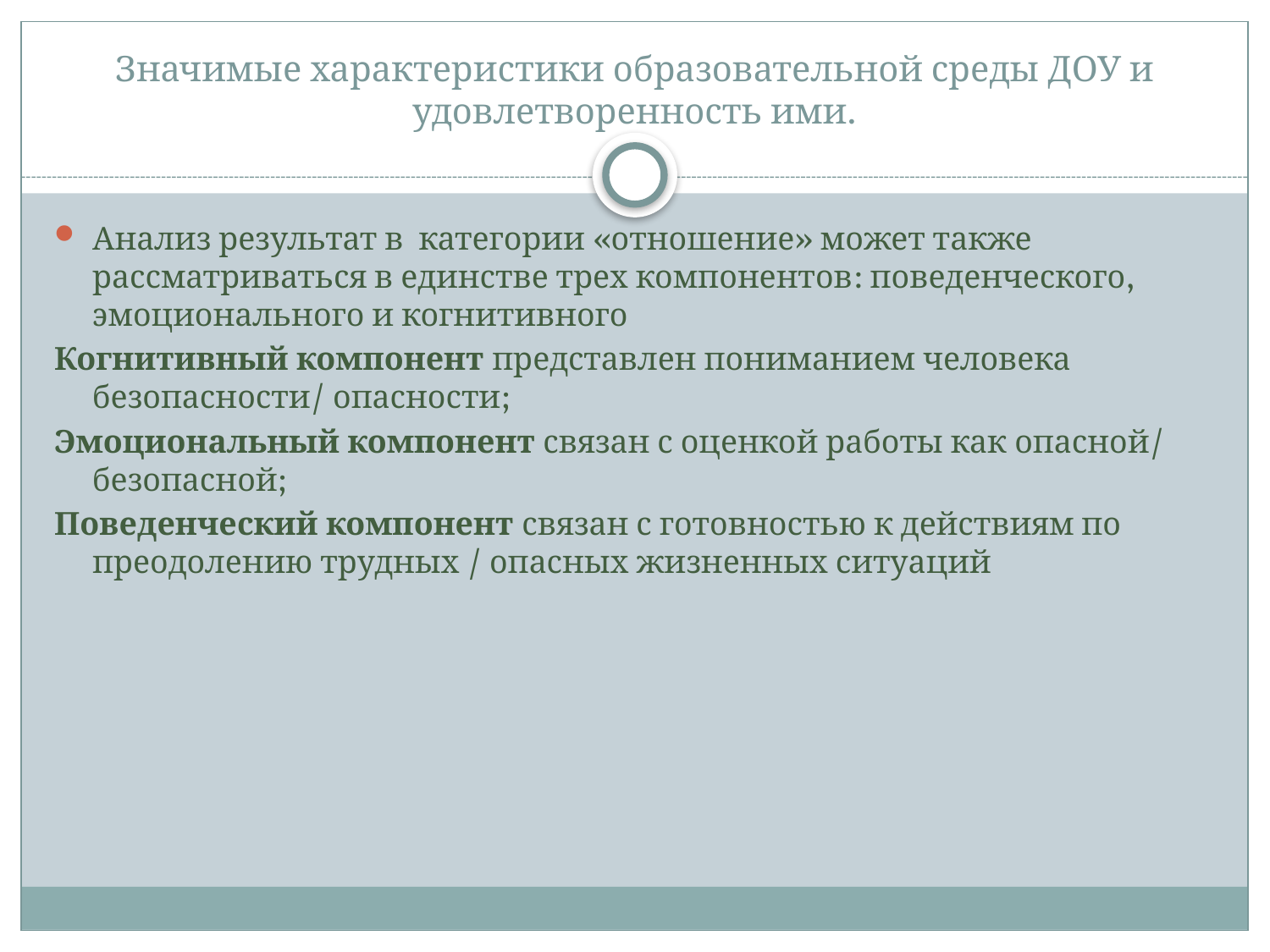

# Значимые характеристики образовательной среды ДОУ и удовлетворенность ими.
Анализ результат в  категории «отношение» может также рассматриваться в единстве трех компонентов: поведенческого, эмоционального и когнитивного
Когнитивный компонент представлен пониманием человека безопасности/ опасности;
Эмоциональный компонент связан с оценкой работы как опасной/ безопасной;
Поведенческий компонент связан с готовностью к действиям по преодолению трудных / опасных жизненных ситуаций